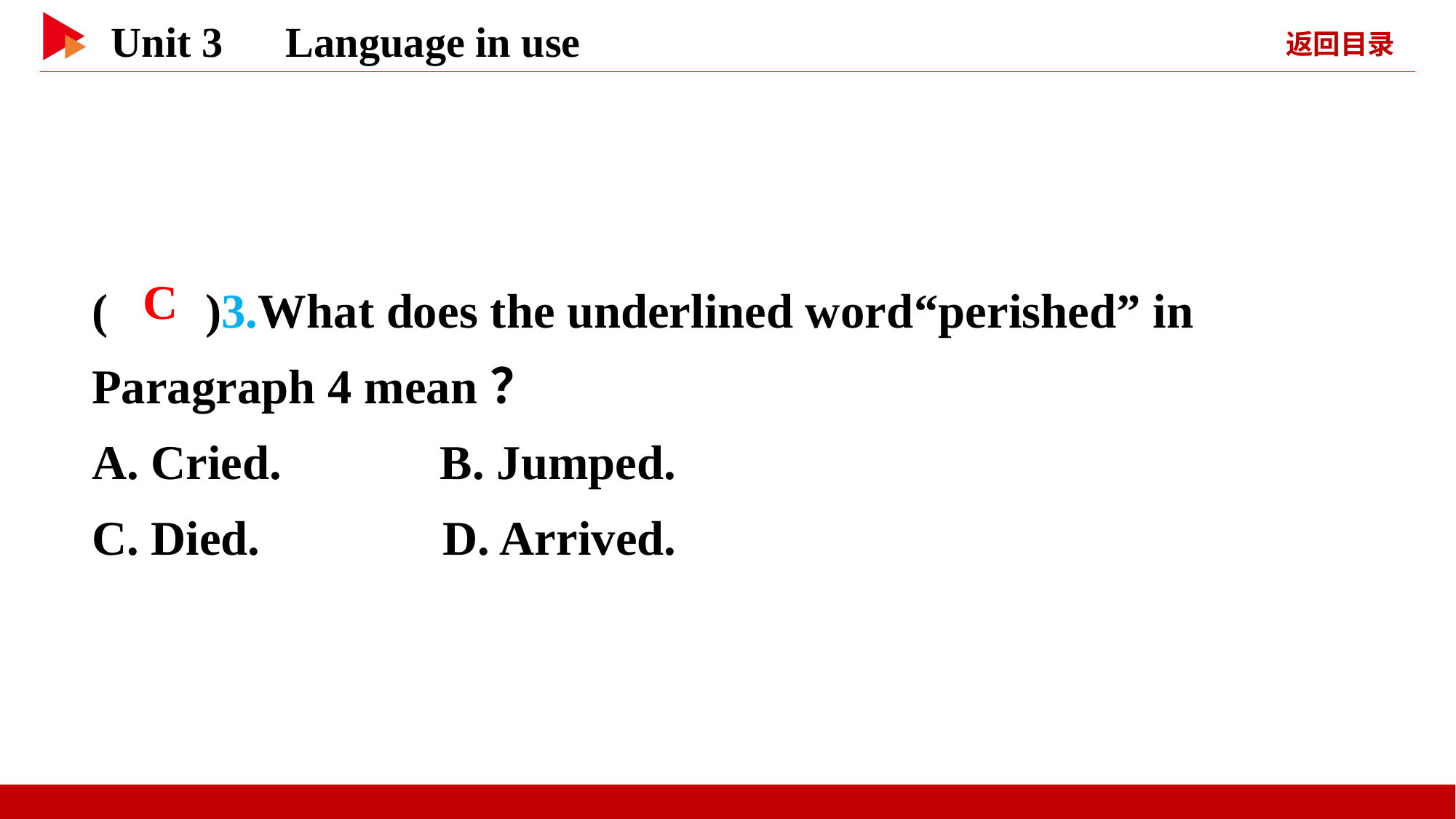

(        )3.What does the underlined word“perished” in Paragraph 4 mean？
A. Cried.             B. Jumped.
C. Died.               D. Arrived.
   C